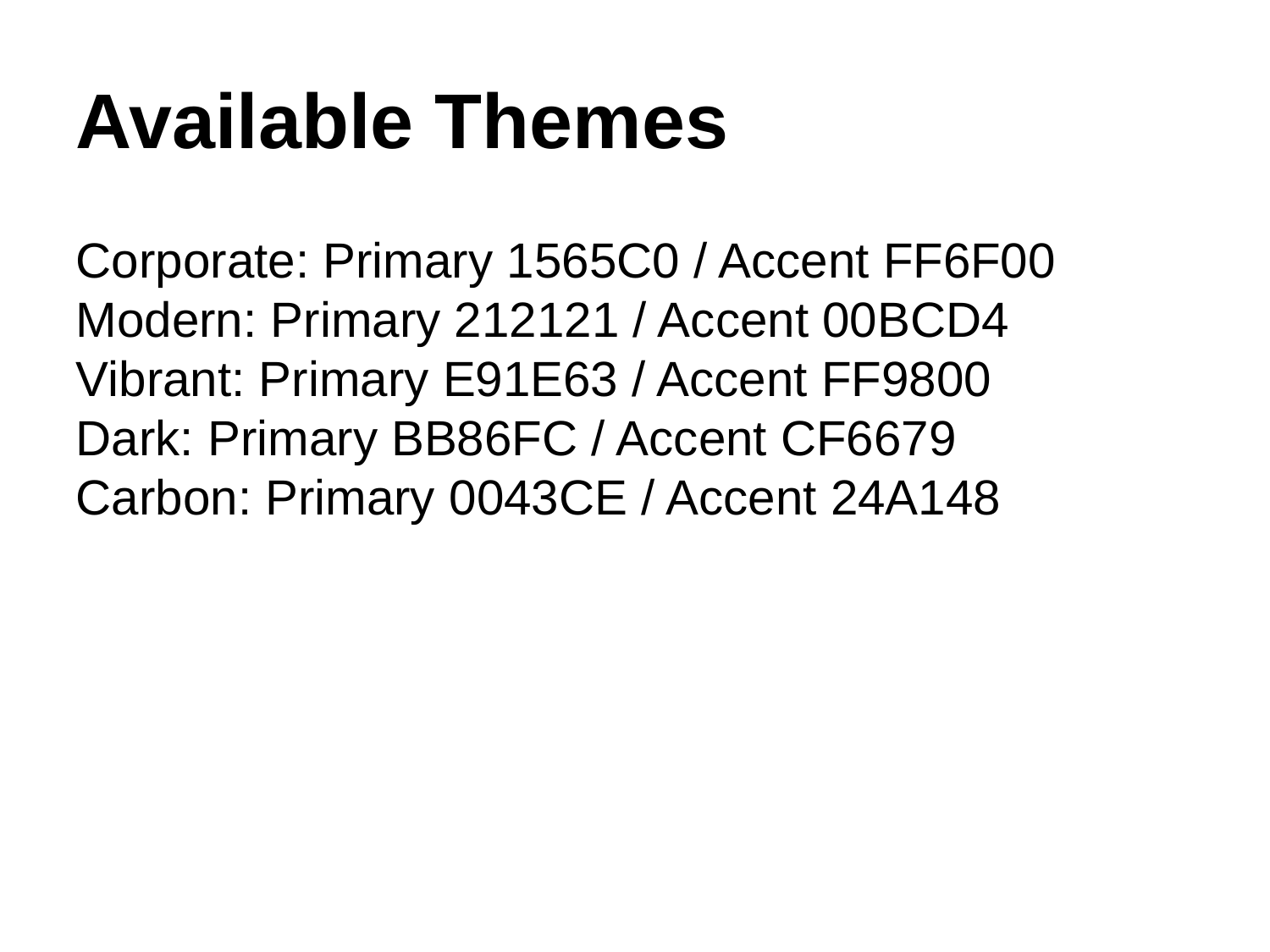

Available Themes
Corporate: Primary 1565C0 / Accent FF6F00
Modern: Primary 212121 / Accent 00BCD4
Vibrant: Primary E91E63 / Accent FF9800
Dark: Primary BB86FC / Accent CF6679
Carbon: Primary 0043CE / Accent 24A148